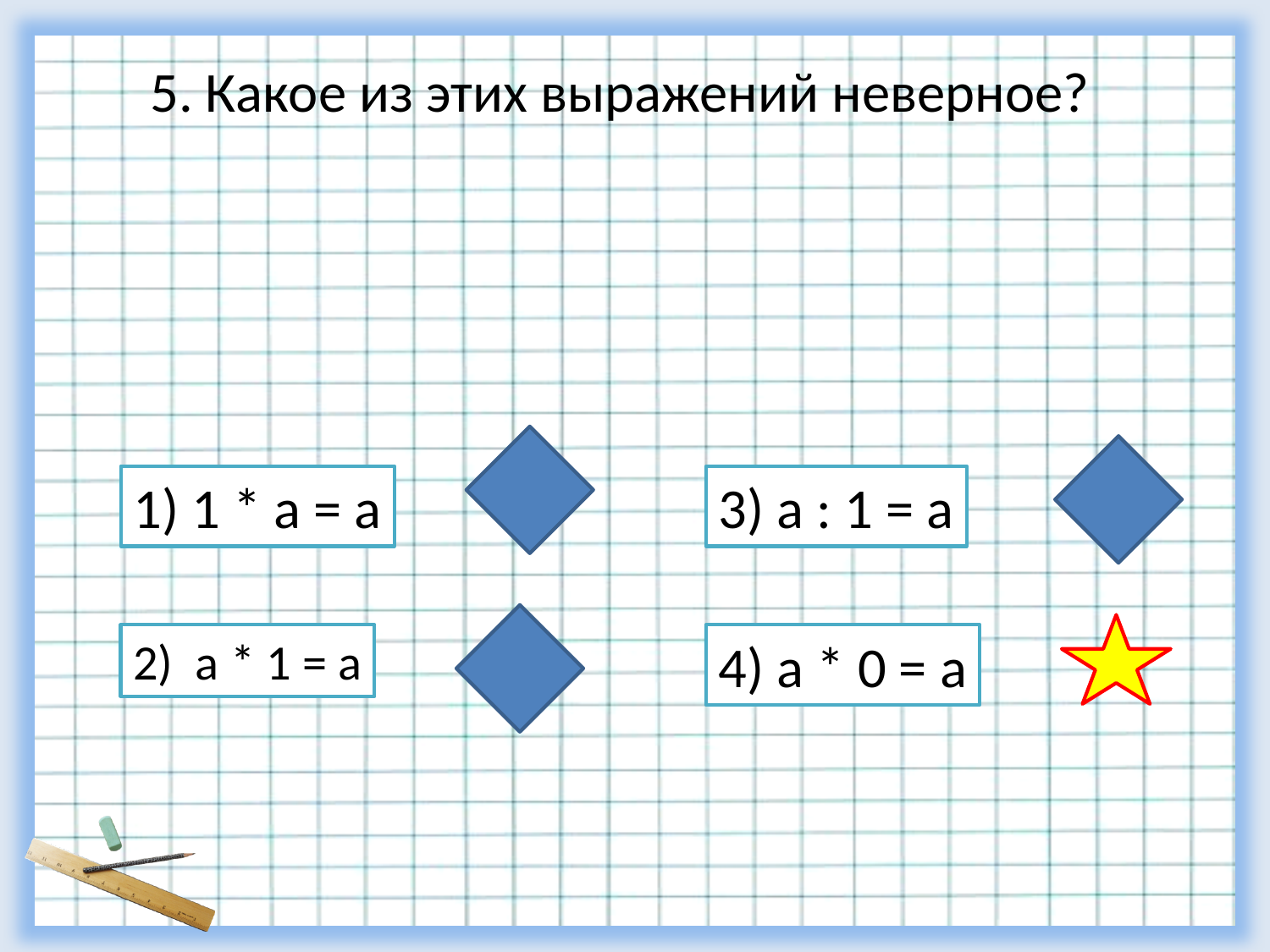

5. Какое из этих выражений неверное?

1) 1 * а = а
3) а : 1 = а

2)  а * 1 = а
4) а * 0 = а